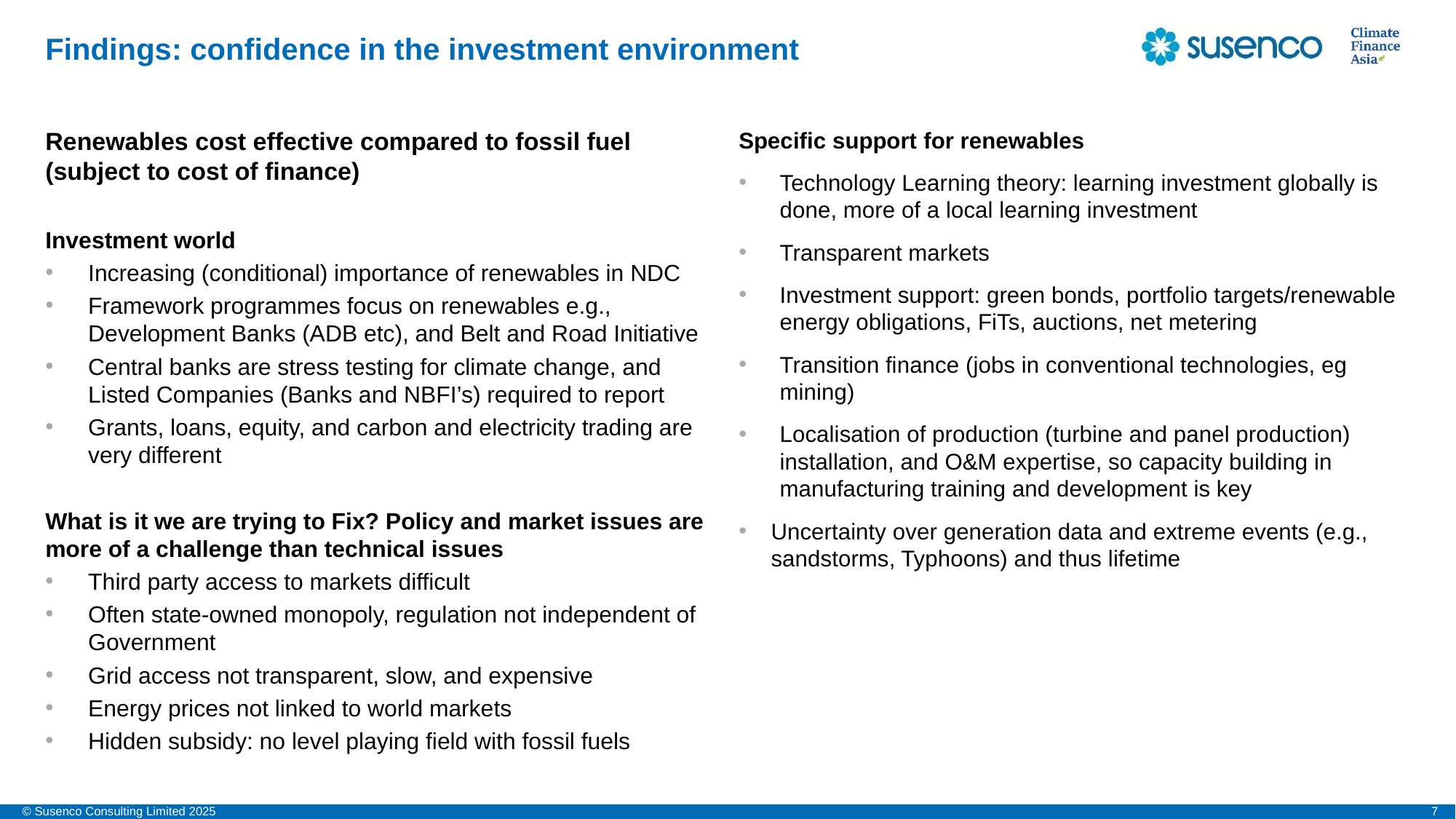

# Findings: confidence in the investment environment
Renewables cost effective compared to fossil fuel (subject to cost of finance)

Investment world
Increasing (conditional) importance of renewables in NDC
Framework programmes focus on renewables e.g., Development Banks (ADB etc), and Belt and Road Initiative
Central banks are stress testing for climate change, and Listed Companies (Banks and NBFI’s) required to report
Grants, loans, equity, and carbon and electricity trading are very different

What is it we are trying to Fix? Policy and market issues are more of a challenge than technical issues
Third party access to markets difficult
Often state-owned monopoly, regulation not independent of Government
Grid access not transparent, slow, and expensive
Energy prices not linked to world markets
Hidden subsidy: no level playing field with fossil fuels
Specific support for renewables
Technology Learning theory: learning investment globally is done, more of a local learning investment
Transparent markets
Investment support: green bonds, portfolio targets/renewable energy obligations, FiTs, auctions, net metering
Transition finance (jobs in conventional technologies, eg mining)
Localisation of production (turbine and panel production) installation, and O&M expertise, so capacity building in manufacturing training and development is key
Uncertainty over generation data and extreme events (e.g., sandstorms, Typhoons) and thus lifetime